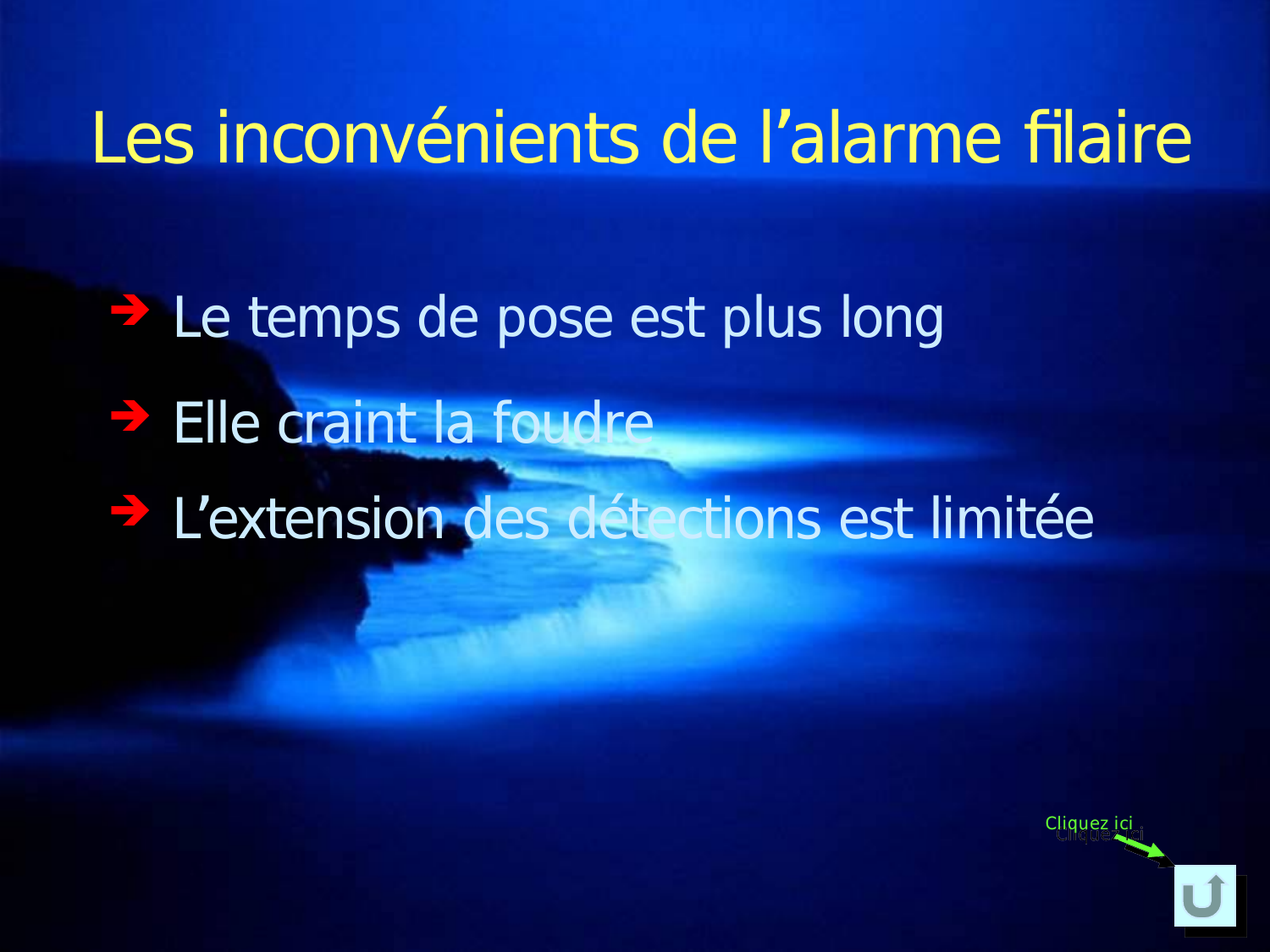

Les inconvénients de l’alarme filaire
 Le temps de pose est plus long
 Elle craint la foudre
 L’extension des détections est limitée
Cliquez ici